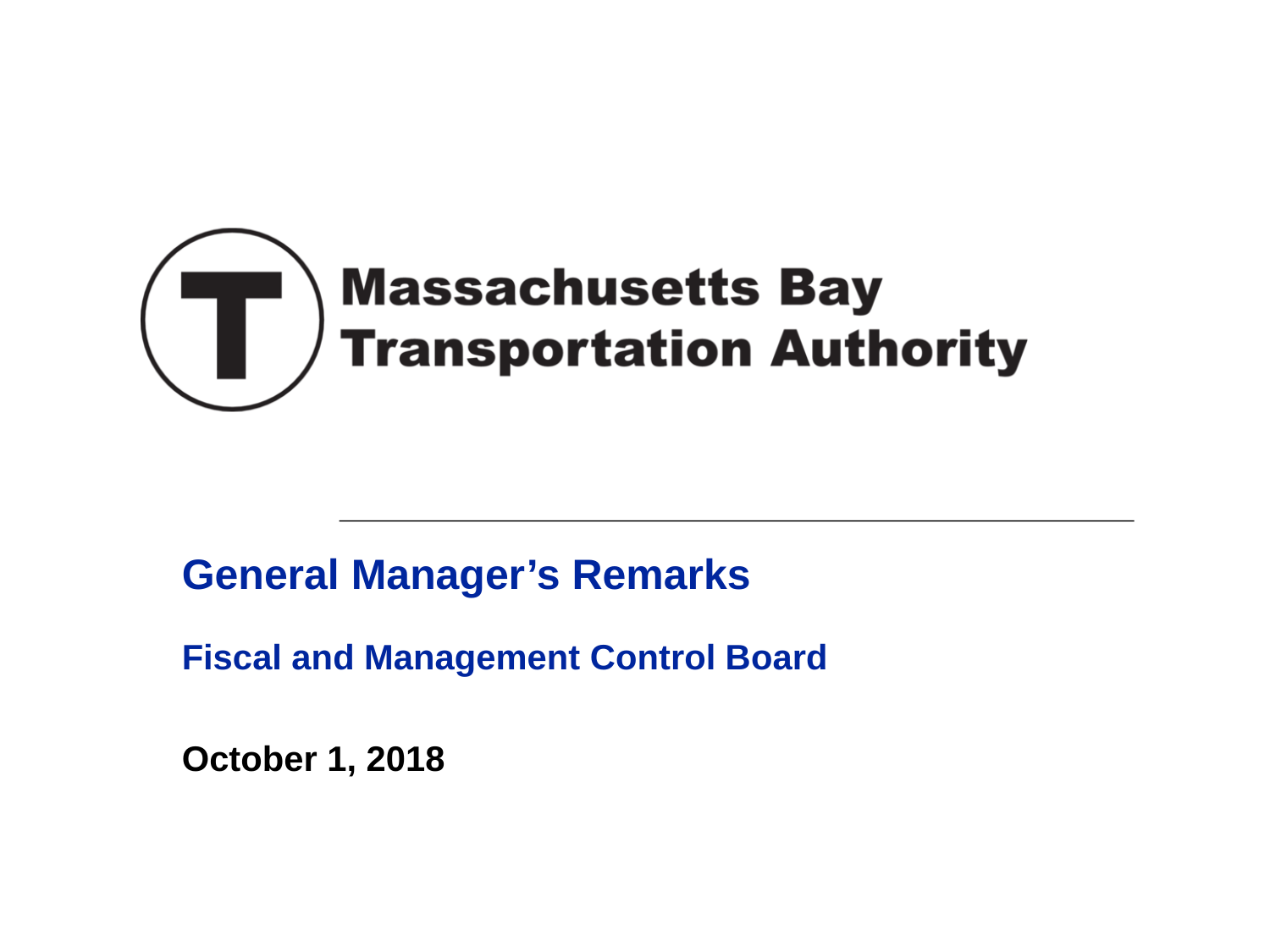

# General Manager’s Remarks
Fiscal and Management Control Board
October 1, 2018